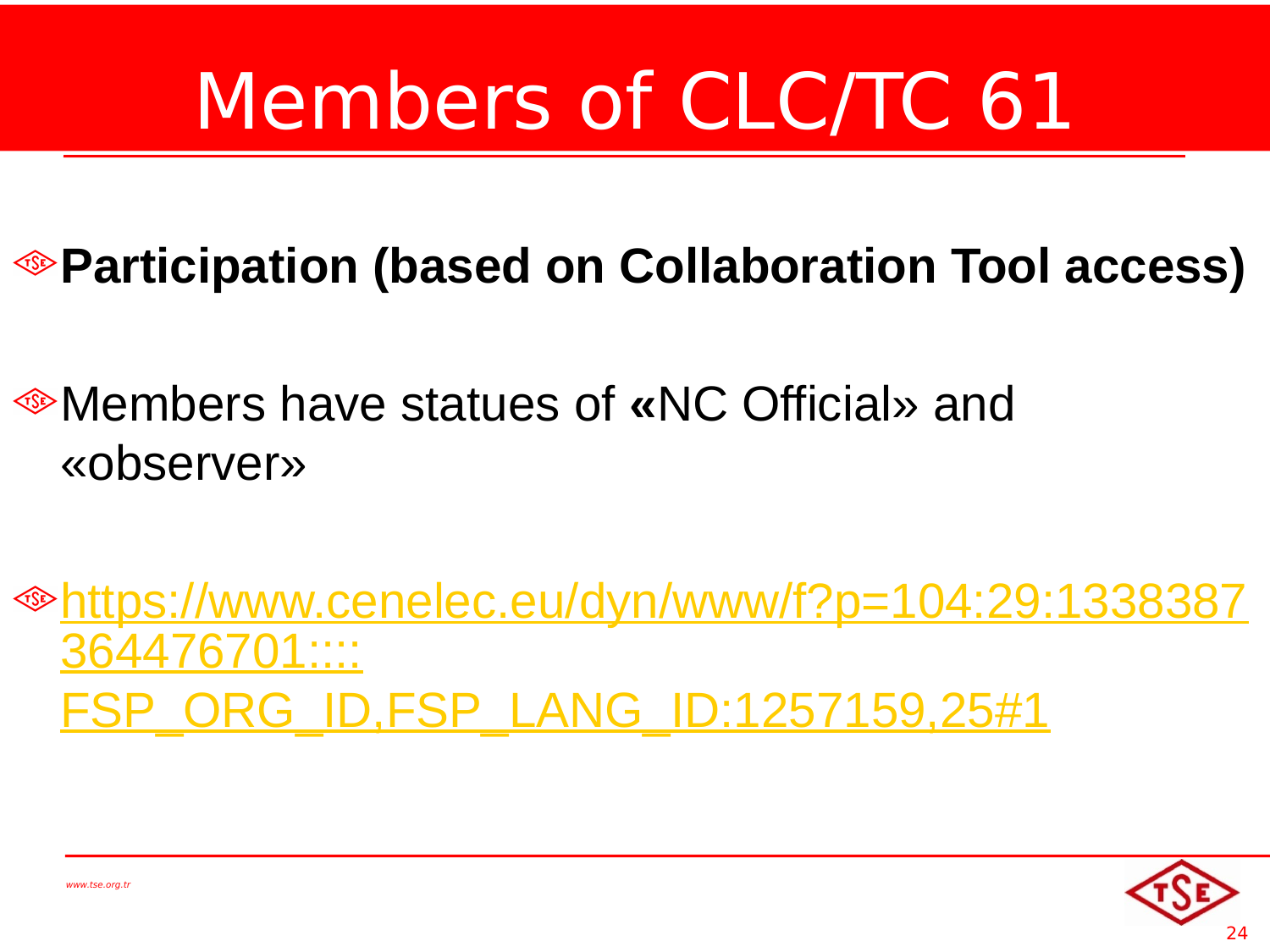

# Members of CLC/TC 61
Participation (based on Collaboration Tool access)

Members have statues of «NC Official» and «observer»

https://www.cenelec.eu/dyn/www/f?p=104:29:1338387364476701::::FSP_ORG_ID,FSP_LANG_ID:1257159,25#1

www.tse.org.tr
24